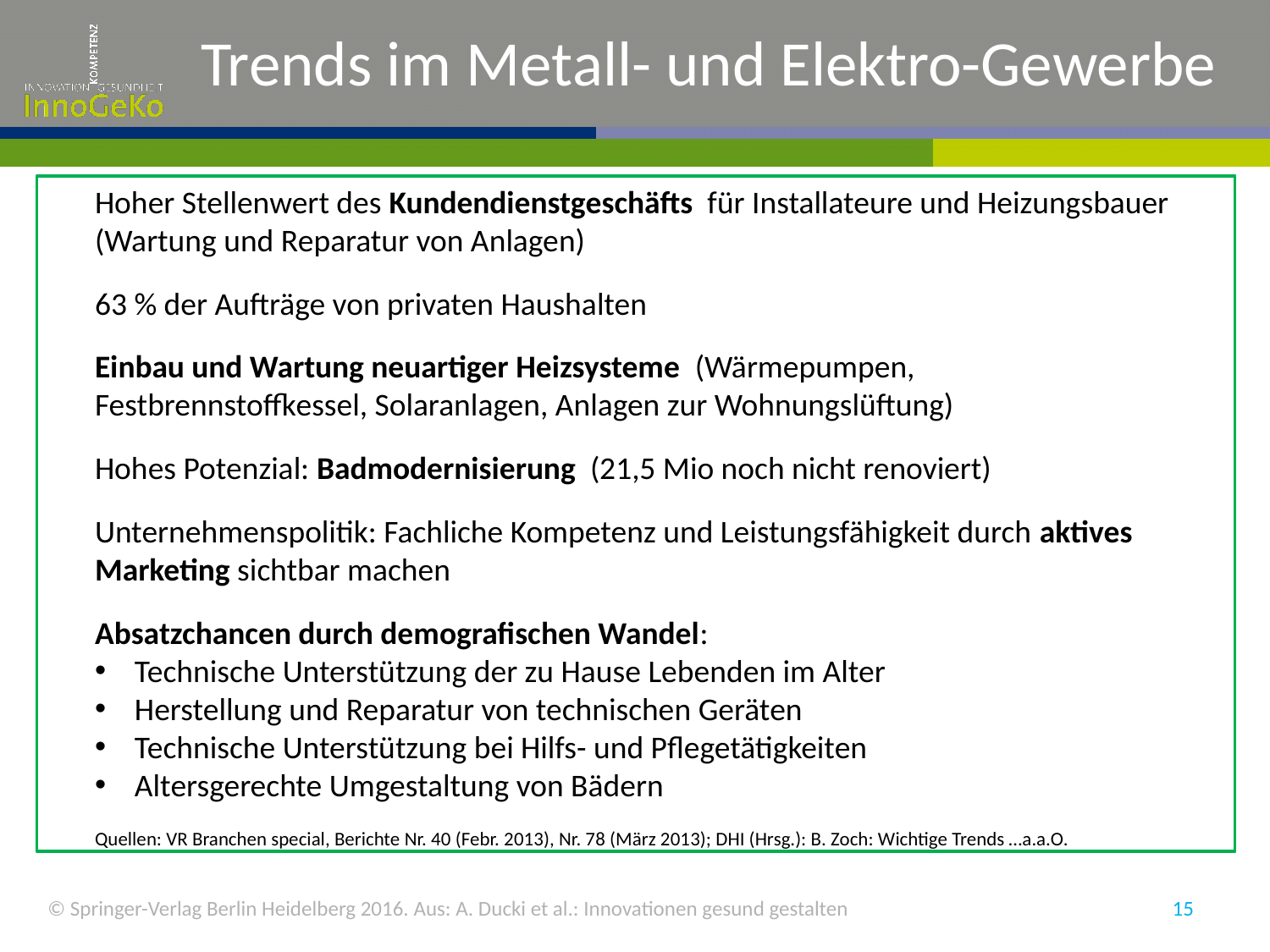

# Trends im Metall- und Elektro-Gewerbe
Hoher Stellenwert des Kundendienstgeschäfts  für Installateure und Heizungsbauer (Wartung und Reparatur von Anlagen)

63 % der Aufträge von privaten Haushalten

Einbau und Wartung neuartiger Heizsysteme  (Wärmepumpen, Festbrennstoffkessel, Solaranlagen, Anlagen zur Wohnungslüftung)

Hohes Potenzial: Badmodernisierung  (21,5 Mio noch nicht renoviert)

Unternehmenspolitik: Fachliche Kompetenz und Leistungsfähigkeit durch aktives Marketing sichtbar machen

Absatzchancen durch demografischen Wandel:
Technische Unterstützung der zu Hause Lebenden im Alter
Herstellung und Reparatur von technischen Geräten
Technische Unterstützung bei Hilfs- und Pflegetätigkeiten
Altersgerechte Umgestaltung von Bädern

Quellen: VR Branchen special, Berichte Nr. 40 (Febr. 2013), Nr. 78 (März 2013); DHI (Hrsg.): B. Zoch: Wichtige Trends …a.a.O.

© Springer-Verlag Berlin Heidelberg 2016. Aus: A. Ducki et al.: Innovationen gesund gestalten

15